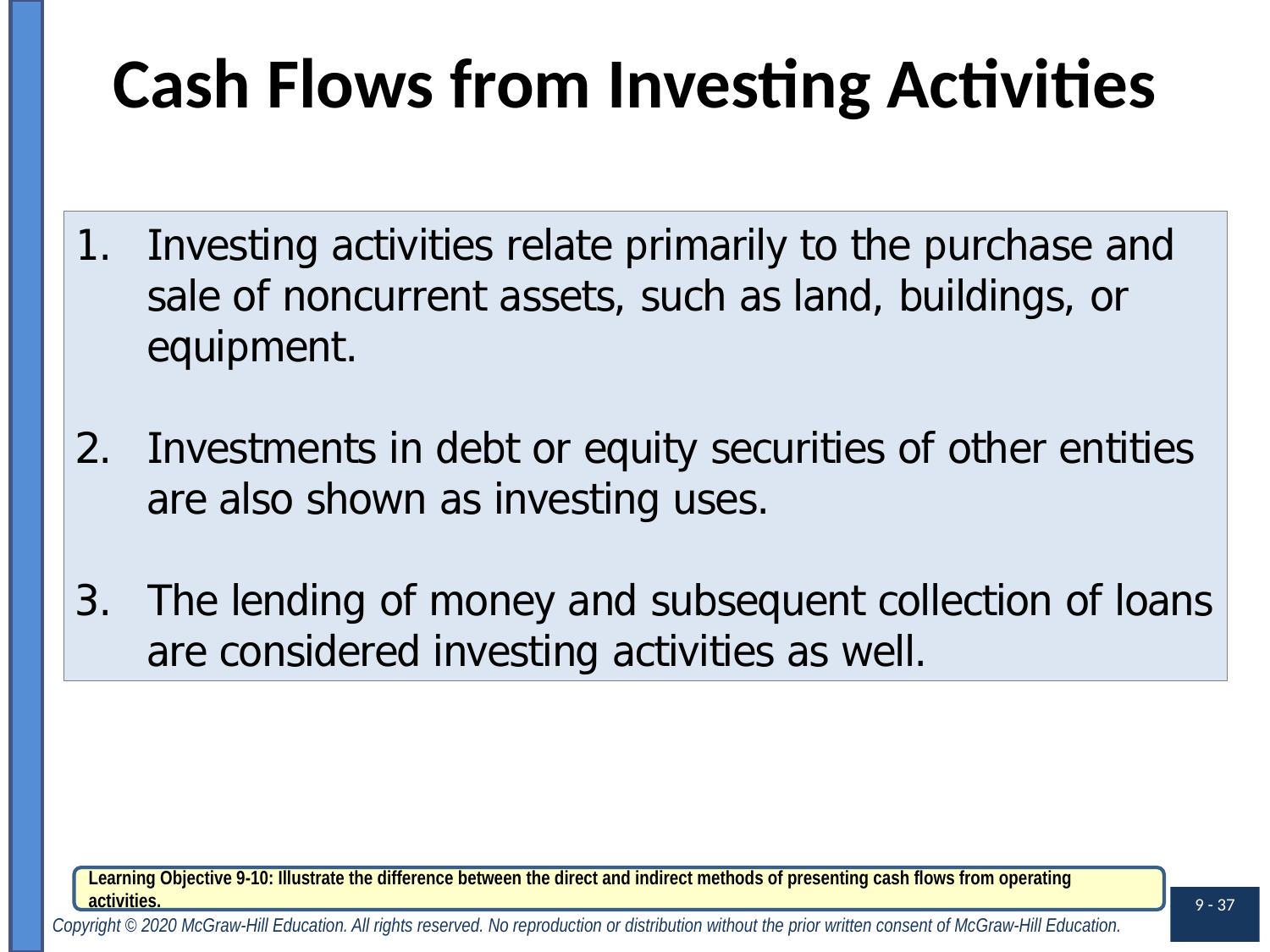

# Cash Flows from Investing Activities
Investing activities relate primarily to the purchase and sale of noncurrent assets, such as land, buildings, or equipment.

Investments in debt or equity securities of other entities are also shown as investing uses.

The lending of money and subsequent collection of loans are considered investing activities as well.
Learning Objective 9-10: Illustrate the difference between the direct and indirect methods of presenting cash flows from operating activities.